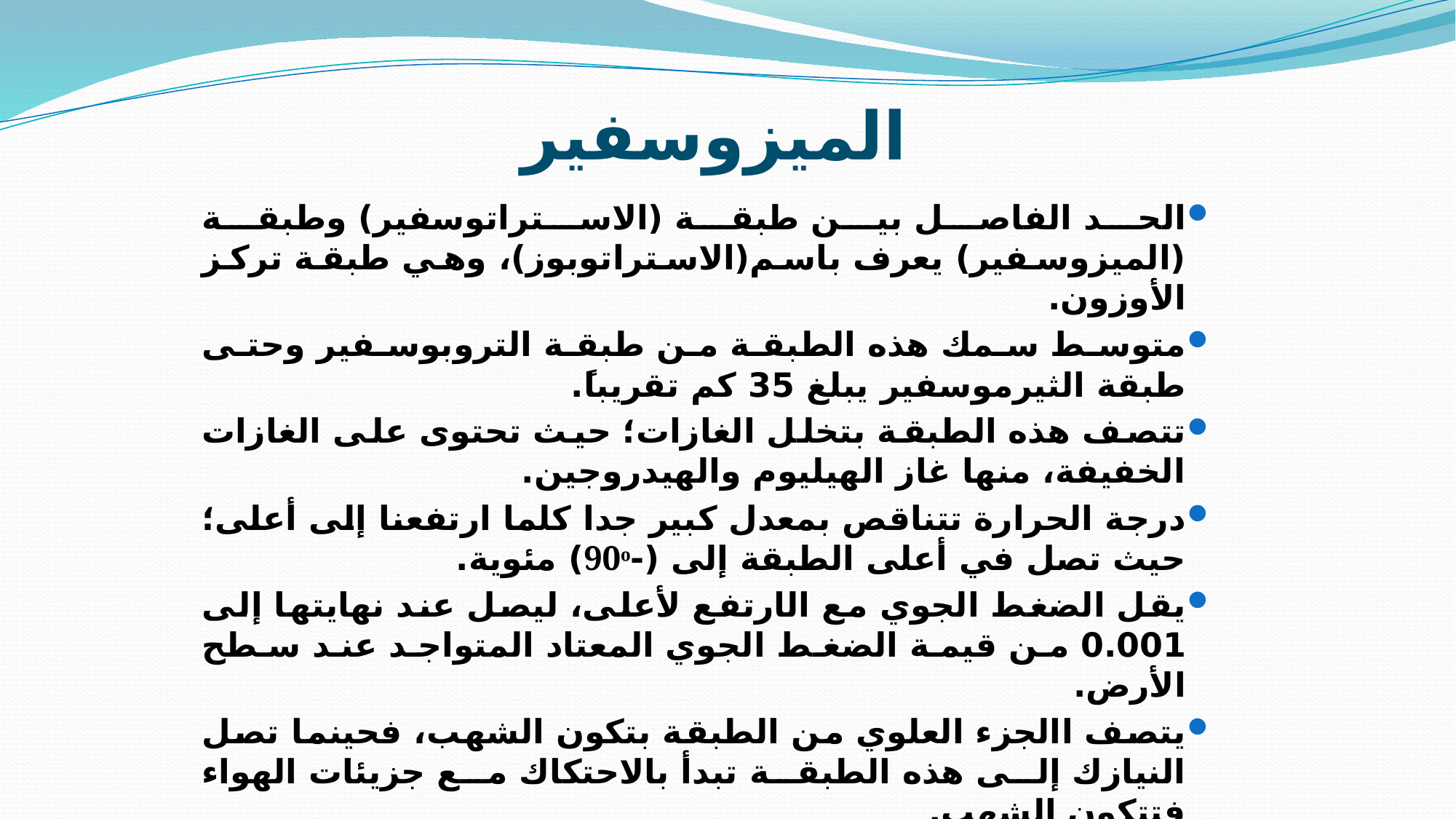

# الميزوسفير
الحد الفاصل بين طبقة (الاستراتوسفير) وطبقة (الميزوسفير) يعرف باسم(الاستراتوبوز)، وهي طبقة تركز الأوزون.
متوسط سمك هذه الطبقة من طبقة التروبوسفير وحتى طبقة الثيرموسفير يبلغ 35 كم تقريباً.
تتصف هذه الطبقة بتخلل الغازات؛ حيث تحتوى على الغازات الخفيفة، منها غاز الهيليوم والهيدروجين.
درجة الحرارة تتناقص بمعدل كبير جدا كلما ارتفعنا إلى أعلى؛ حيث تصل في أعلى الطبقة إلى (-90ᵒ) مئوية.
يقل الضغط الجوي مع الارتفع لأعلى، ليصل عند نهايتها إلى 0.001 من قيمة الضغط الجوي المعتاد المتواجد عند سطح الأرض.
يتصف االجزء العلوي من الطبقة بتكون الشهب، فحينما تصل النيازك إلى هذه الطبقة تبدأ بالاحتكاك مع جزيئات الهواء فتتكون الشهب.